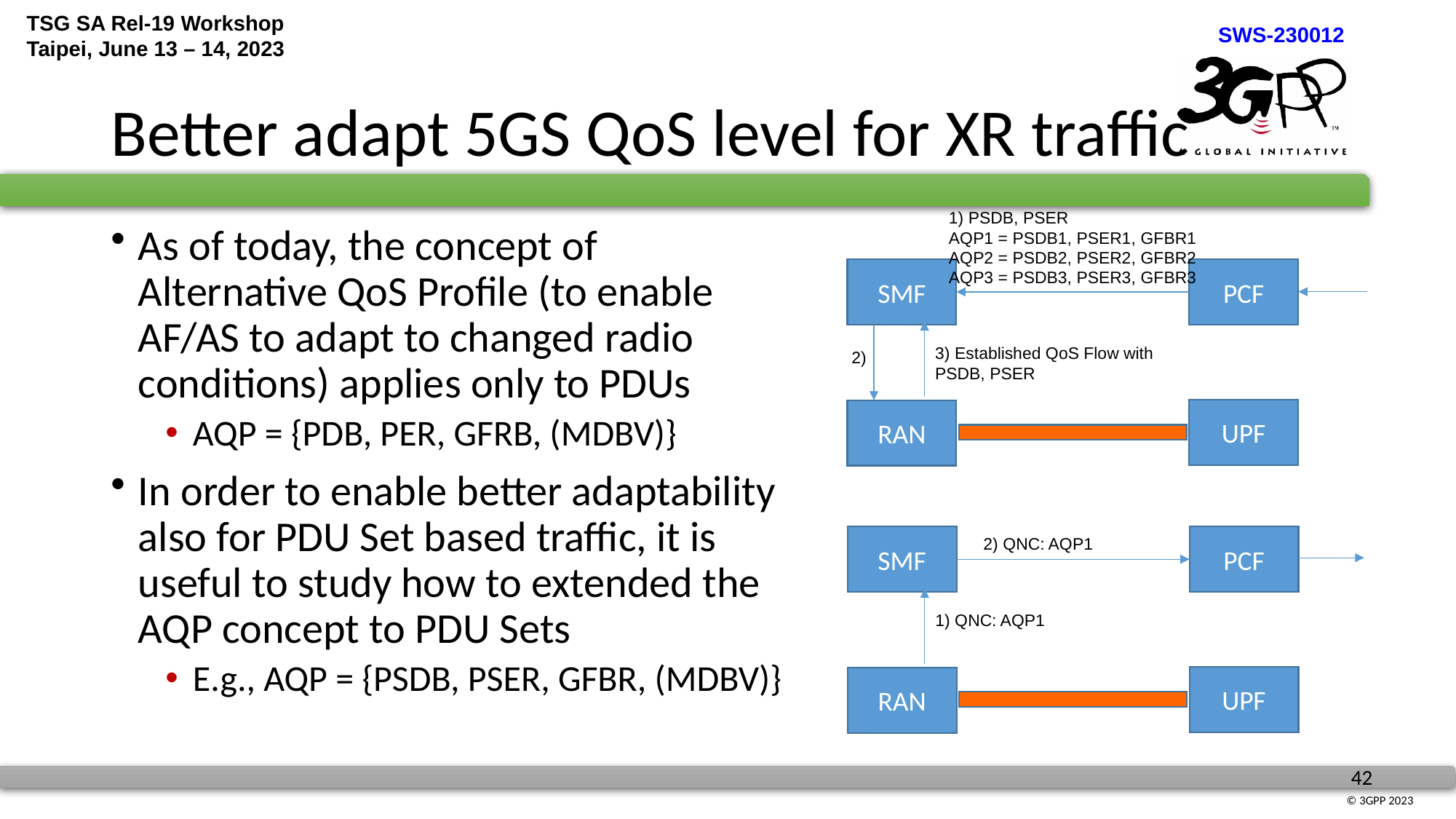

# Better adapt 5GS QoS level for XR traffic
1) PSDB, PSER
AQP1 = PSDB1, PSER1, GFBR1
AQP2 = PSDB2, PSER2, GFBR2
AQP3 = PSDB3, PSER3, GFBR3
As of today, the concept of Alternative QoS Profile (to enable AF/AS to adapt to changed radio conditions) applies only to PDUs
AQP = {PDB, PER, GFRB, (MDBV)}
In order to enable better adaptability also for PDU Set based traffic, it is useful to study how to extended the AQP concept to PDU Sets
E.g., AQP = {PSDB, PSER, GFBR, (MDBV)}
SMF
PCF
3) Established QoS Flow with PSDB, PSER
2)
UPF
RAN

SMF
PCF
2) QNC: AQP1
1) QNC: AQP1
UPF
RAN